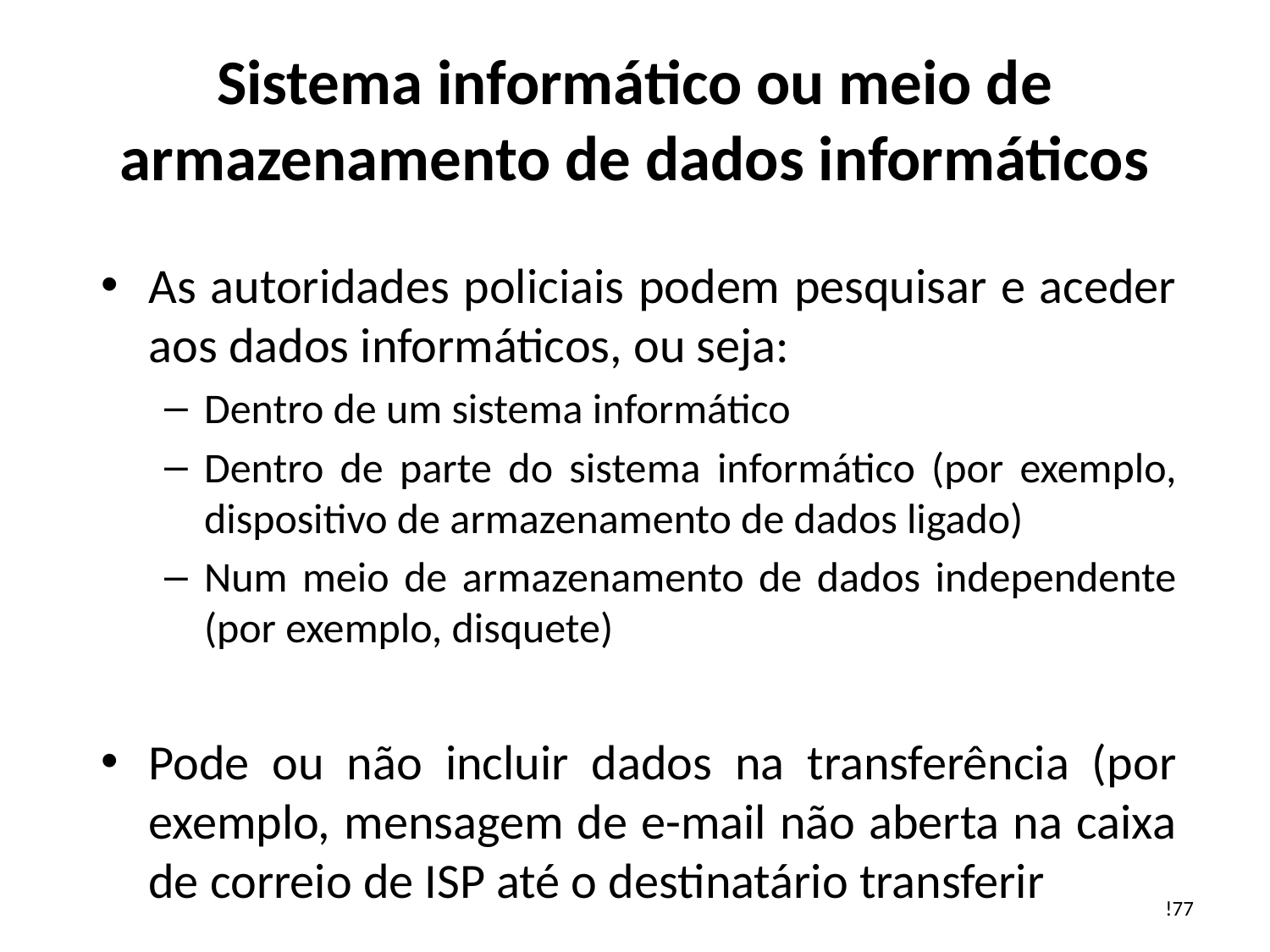

# Sistema informático ou meio de armazenamento de dados informáticos
As autoridades policiais podem pesquisar e aceder aos dados informáticos, ou seja:
Dentro de um sistema informático
Dentro de parte do sistema informático (por exemplo, dispositivo de armazenamento de dados ligado)
Num meio de armazenamento de dados independente (por exemplo, disquete)

Pode ou não incluir dados na transferência (por exemplo, mensagem de e-mail não aberta na caixa de correio de ISP até o destinatário transferir
!77